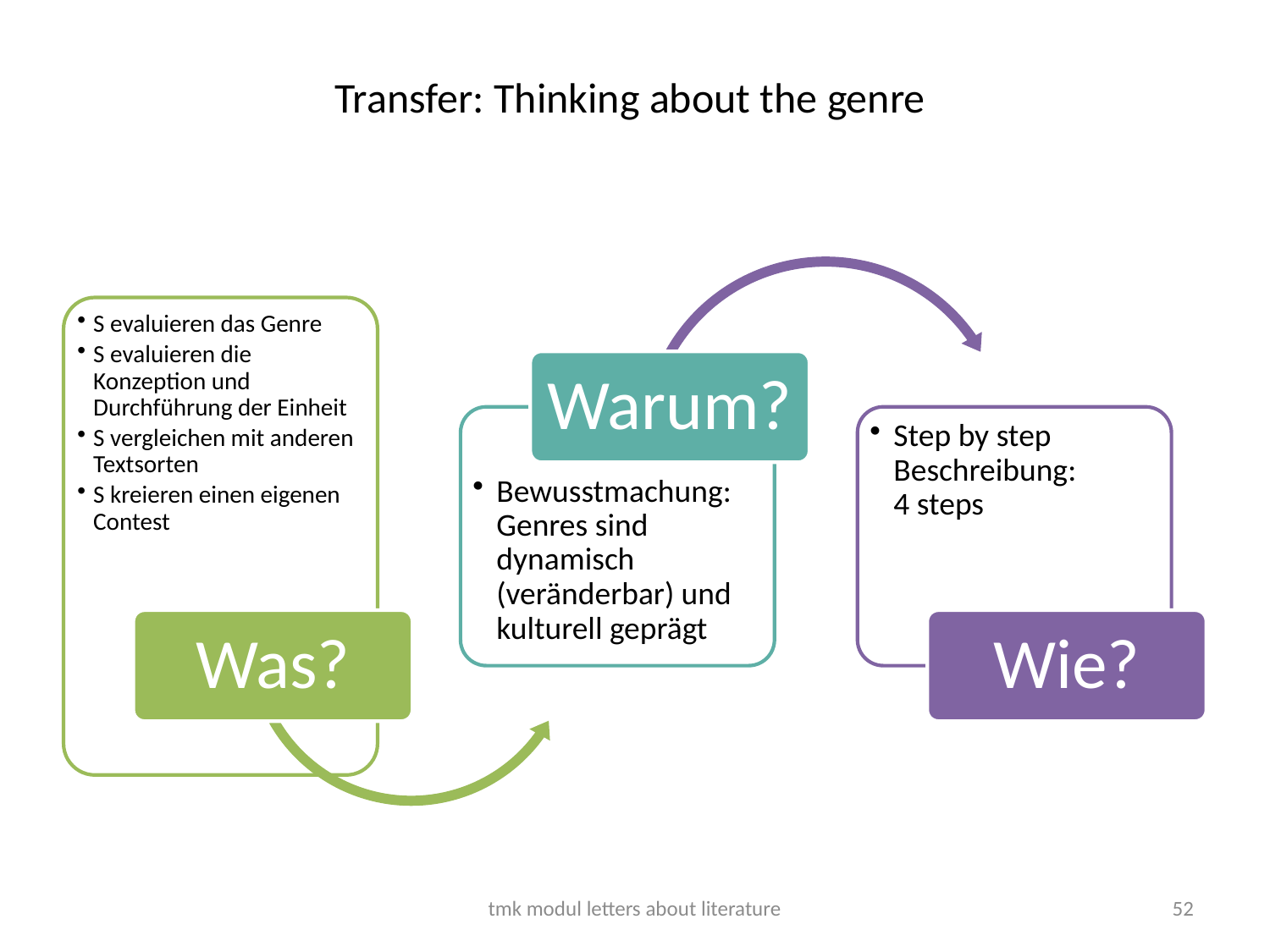

# Transfer: Thinking about the genre
S evaluieren das Genre
S evaluieren die Konzeption und Durchführung der Einheit
S vergleichen mit anderen Textsorten
S kreieren einen eigenen Contest

Was?
Bewusstmachung: Genres sind dynamisch (veränderbar) und kulturell geprägt
Warum?
Step by step Beschreibung:
4 steps
Wie?
tmk modul letters about literature
52